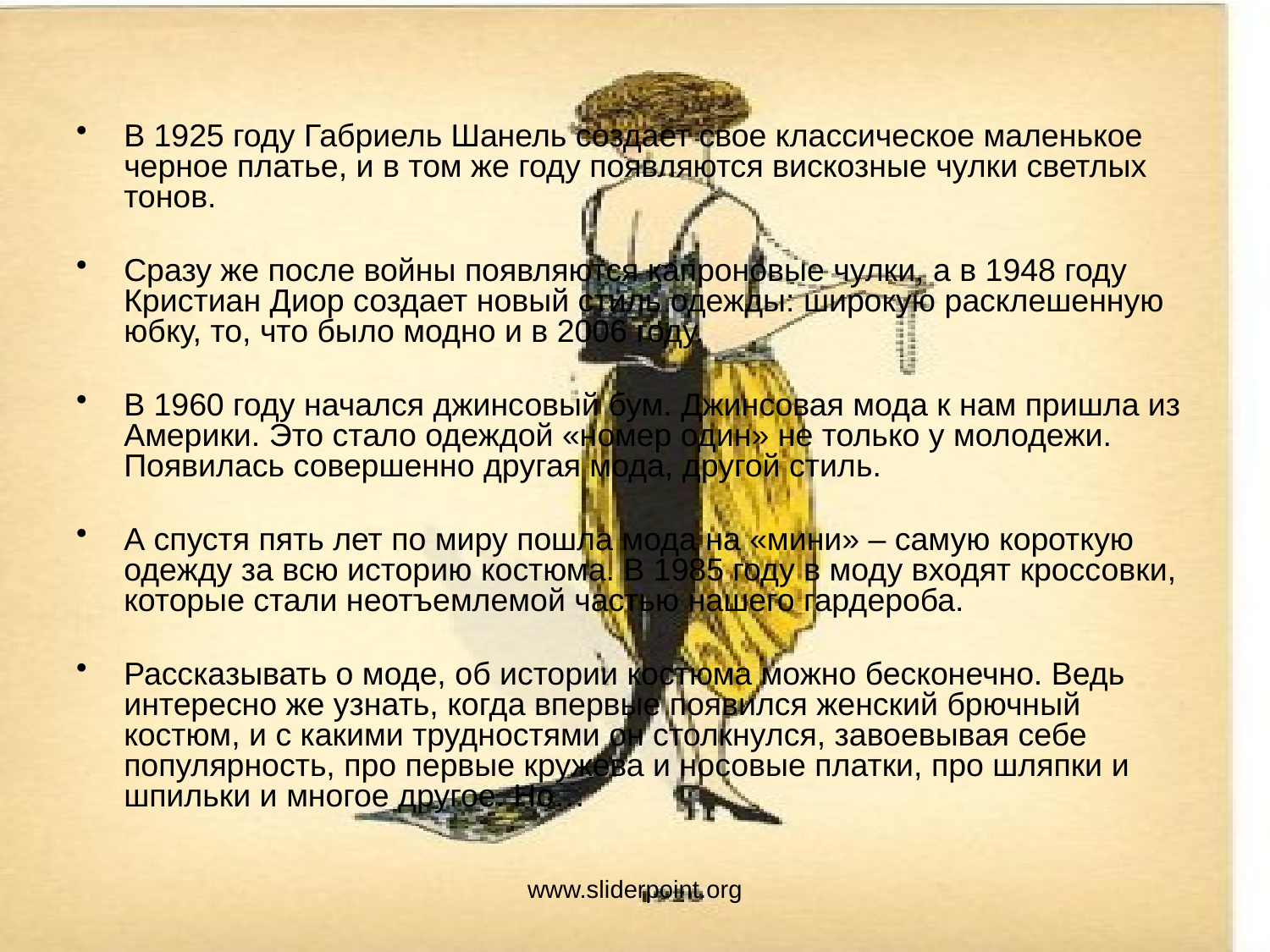

#
В 1925 году Габриель Шанель создает свое классическое маленькое черное платье, и в том же году появляются вискозные чулки светлых тонов.

Сразу же после войны появляются капроновые чулки, а в 1948 году Кристиан Диор создает новый стиль одежды: широкую расклешенную юбку, то, что было модно и в 2006 году.

В 1960 году начался джинсовый бум. Джинсовая мода к нам пришла из Америки. Это стало одеждой «номер один» не только у молодежи. Появилась совершенно другая мода, другой стиль.

А спустя пять лет по миру пошла мода на «мини» – самую короткую одежду за всю историю костюма. В 1985 году в моду входят кроссовки, которые стали неотъемлемой частью нашего гардероба.

Рассказывать о моде, об истории костюма можно бесконечно. Ведь интересно же узнать, когда впервые появился женский брючный костюм, и с какими трудностями он столкнулся, завоевывая себе популярность, про первые кружева и носовые платки, про шляпки и шпильки и многое другое. Но…

www.sliderpoint.org